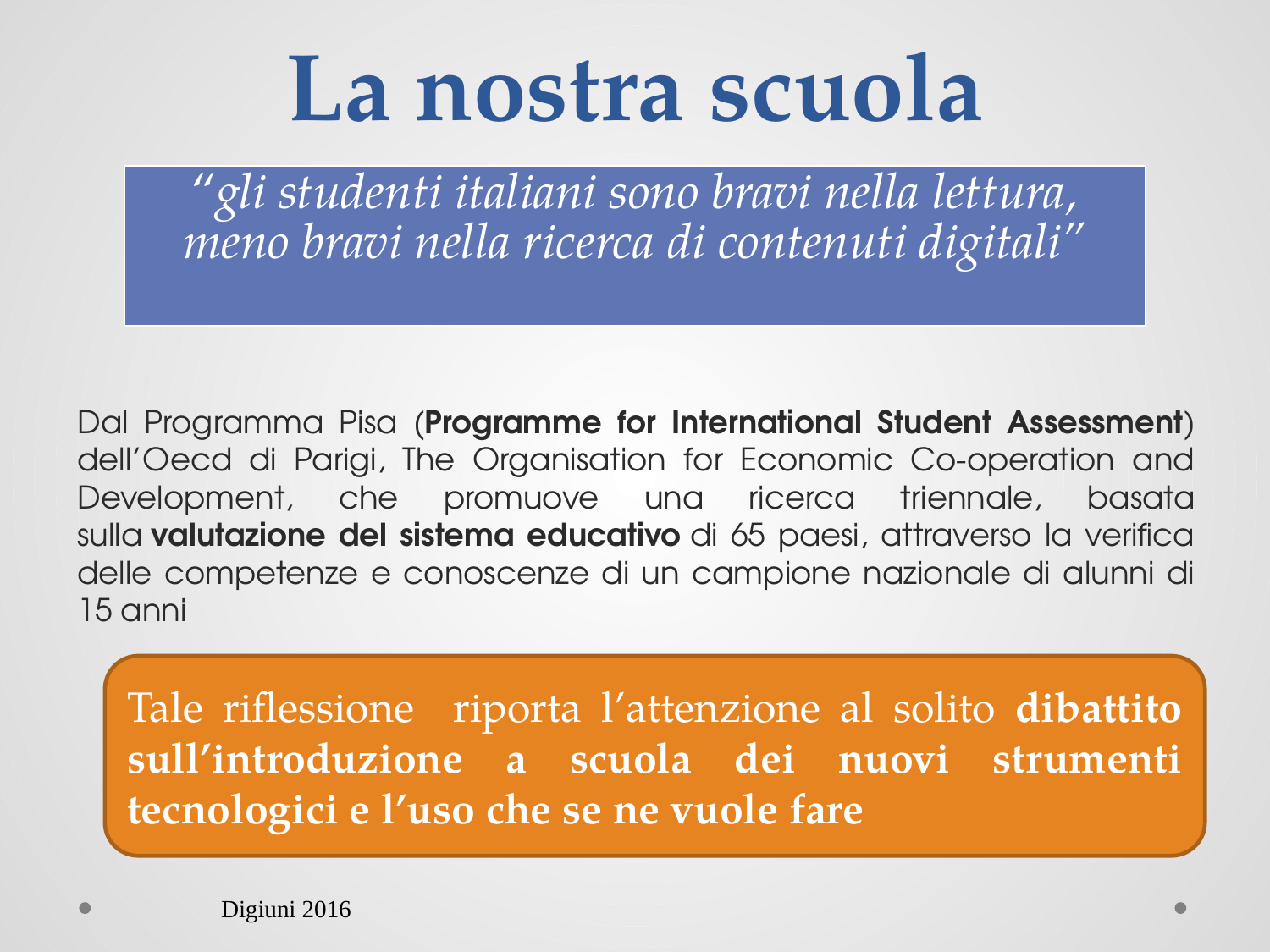

# La nostra scuola
| “gli studenti italiani sono bravi nella lettura, meno bravi nella ricerca di contenuti digitali” |
| --- |
Dal Programma Pisa (Programme for International Student Assessment) dell’Oecd di Parigi, The Organisation for Economic Co-operation and Development, che promuove una ricerca triennale, basata sulla valutazione del sistema educativo di 65 paesi, attraverso la verifica delle competenze e conoscenze di un campione nazionale di alunni di 15 anni
Tale riflessione  riporta l’attenzione al solito dibattito sull’introduzione a scuola dei nuovi strumenti tecnologici e l’uso che se ne vuole fare
Digiuni 2016